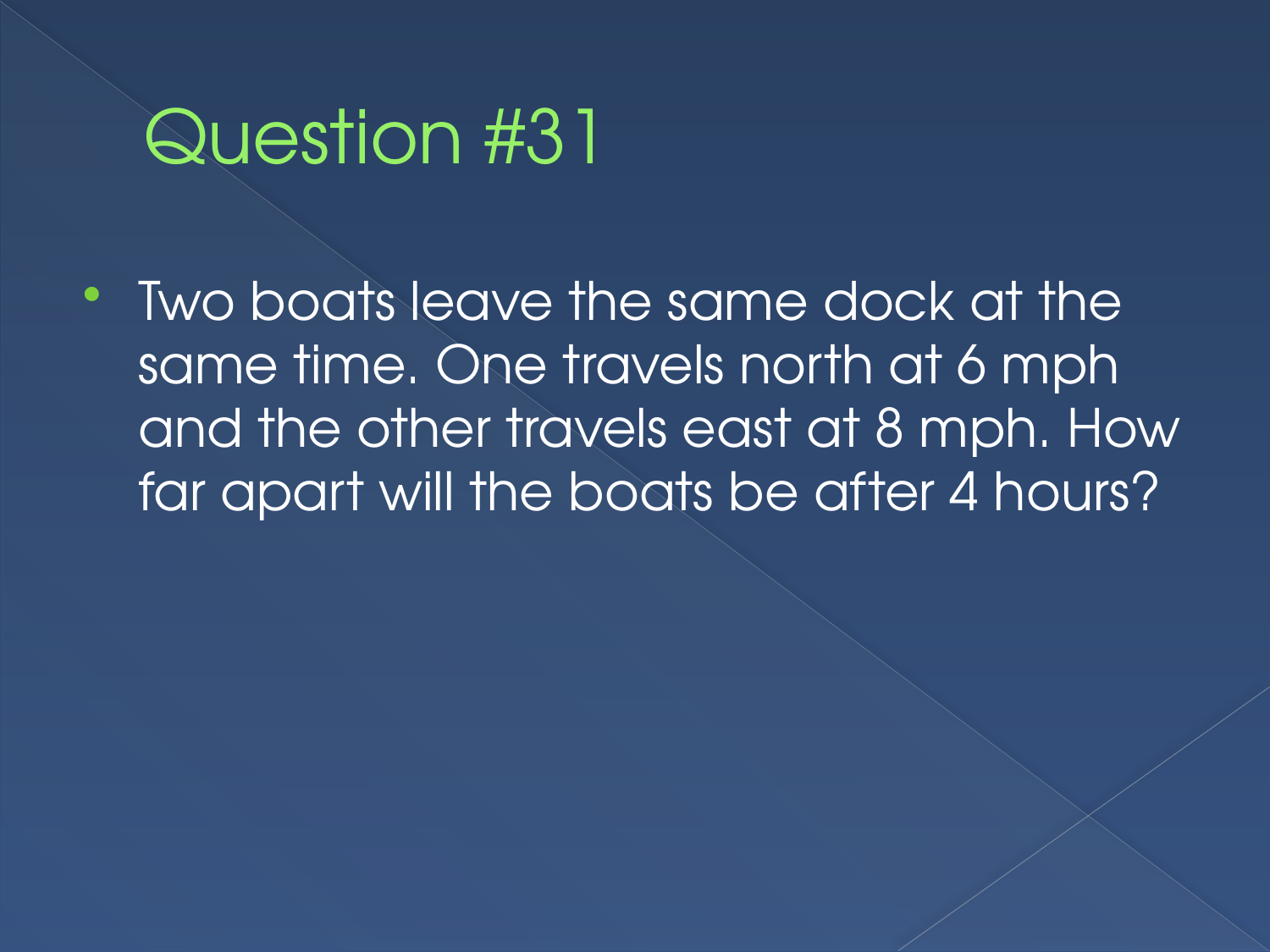

# Question #31
Two boats leave the same dock at the same time. One travels north at 6 mph and the other travels east at 8 mph. How far apart will the boats be after 4 hours?